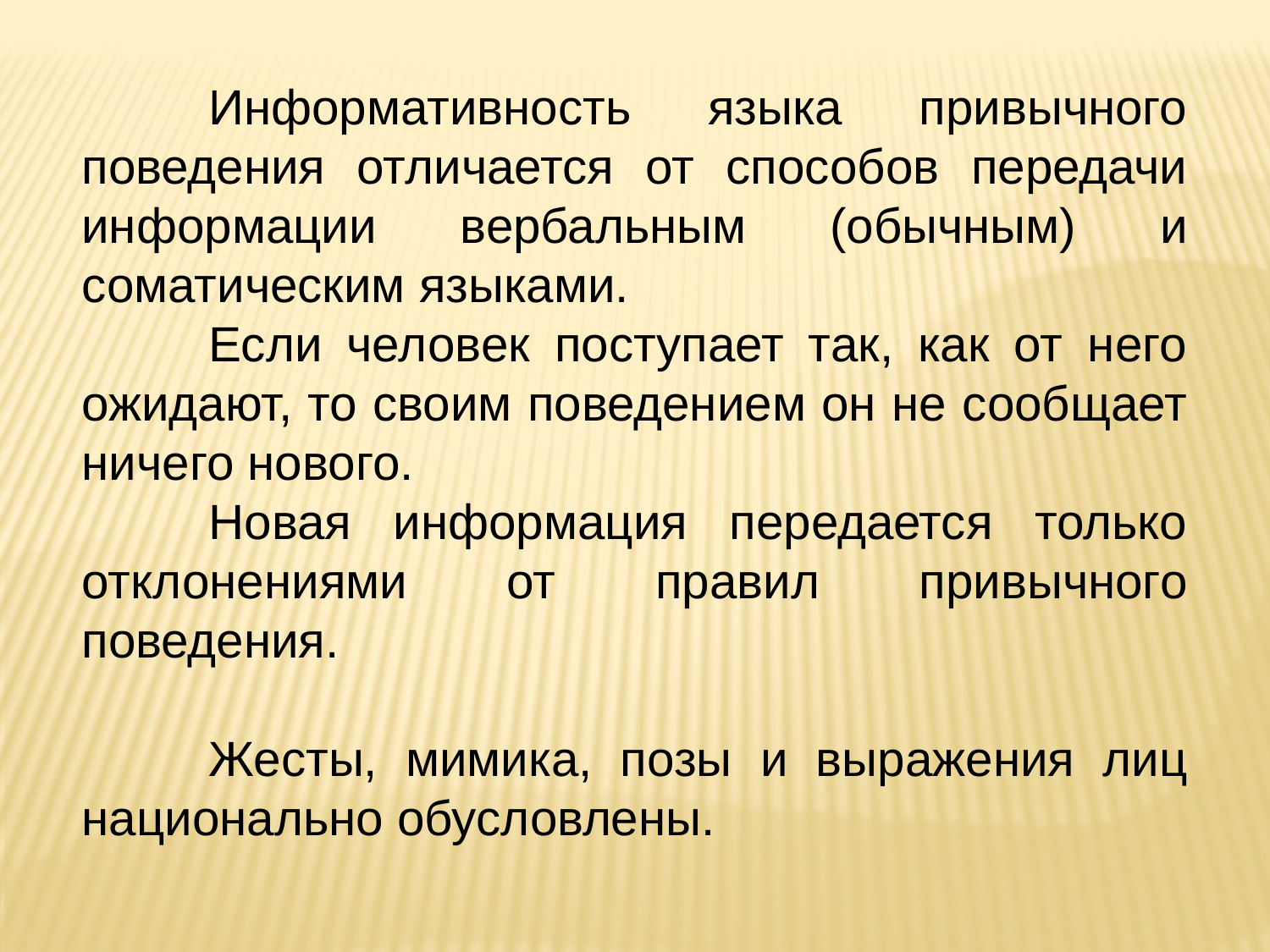

Информативность языка привычного поведения отличается от способов передачи информации вербальным (обычным) и соматическим языками.
	Если человек поступает так, как от него ожидают, то своим поведением он не сообщает ничего нового.
	Новая информация передается только отклонениями от правил привычного поведения.

	Жесты, мимика, позы и выражения лиц национально обусловлены.